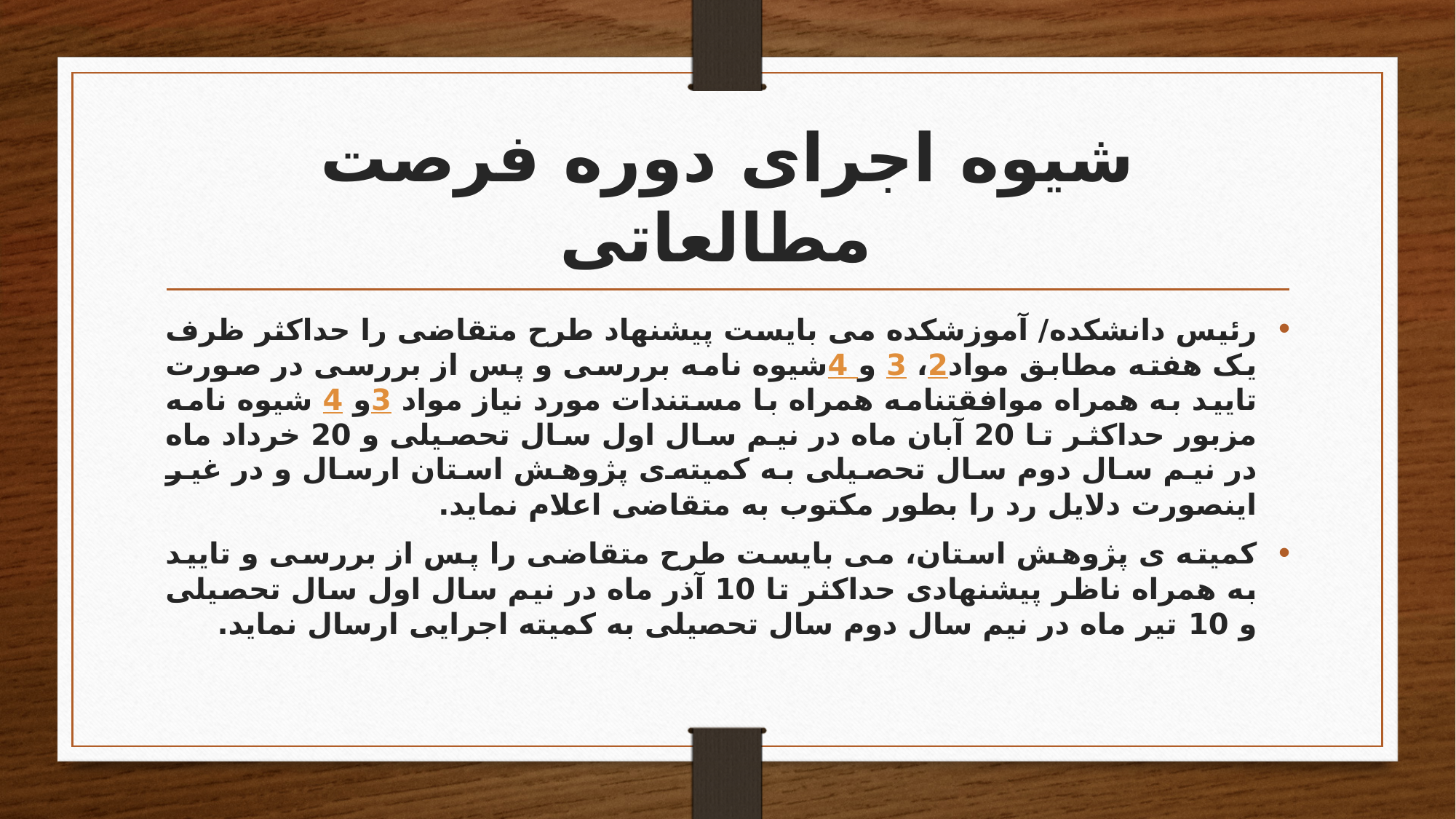

# شیوه اجرای دوره فرصت مطالعاتی
رئیس دانشكده/ آموزشکده می بایست پیشنهاد طرح متقاضی را حداکثر ظرف یک هفته مطابق مواد2، 3 و4 شیوه نامه بررسی و پس از بررسی در صورت تایید به همراه موافقتنامه همراه با مستندات مورد نیاز مواد 3و 4 شیوه نامه مزبور حداکثر تا 20 آبان ماه در نیم سال اول سال تحصیلی و 20 خرداد ماه در نیم سال دوم سال تحصیلی به کمیته‌ی پژوهش استان ارسال و در غیر اینصورت دلایل رد را بطور مکتوب به متقاضی اعلام نماید.
کمیته ی پژوهش استان، می بایست طرح متقاضی را پس از بررسی و تایید به همراه ناظر پیشنهادی حداکثر تا 10 آذر ماه در نیم سال اول سال تحصیلی و 10 تیر ماه در نیم سال دوم سال تحصیلی به کمیته اجرایی ارسال نماید.